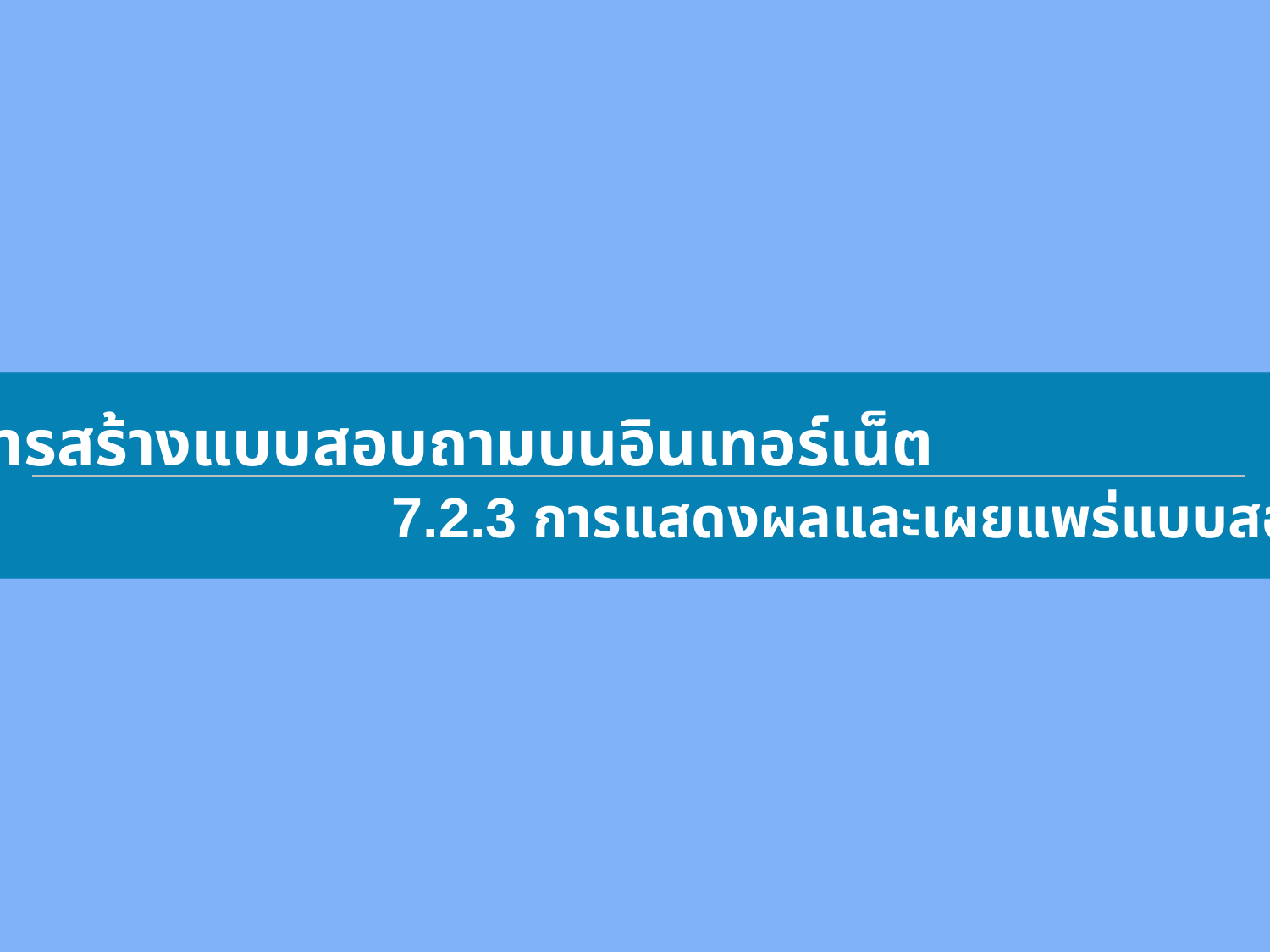

7.2 การสร้างแบบสอบถามบนอินเทอร์เน็ต
7.2.3 การแสดงผลและเผยแพร่แบบสอบถาม